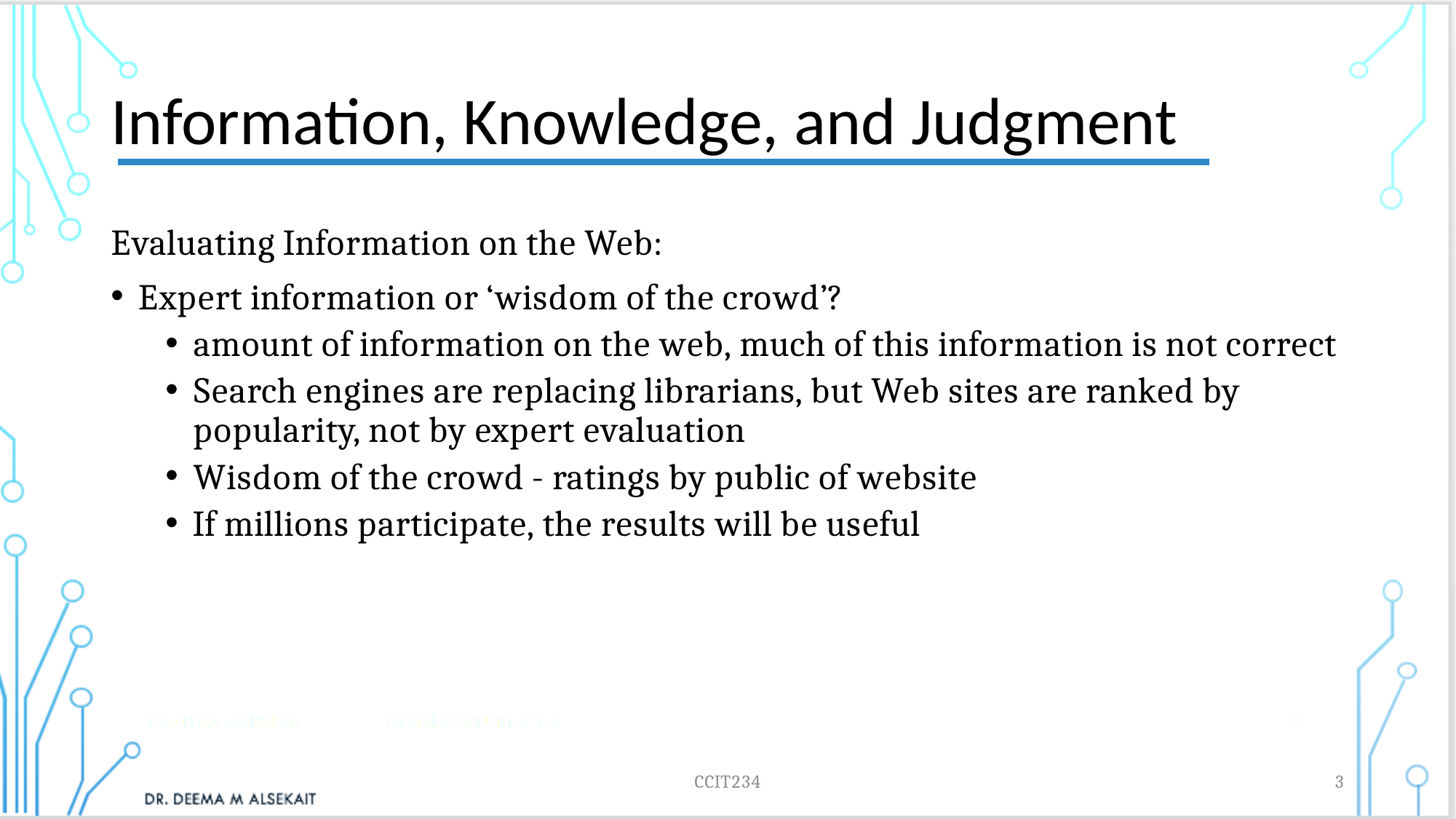

# Information, Knowledge, and Judgment
Evaluating Information on the Web:
Expert information or ‘wisdom of the crowd’?
amount of information on the web, much of this information is not correct
Search engines are replacing librarians, but Web sites are ranked by popularity, not by expert evaluation
Wisdom of the crowd - ratings by public of website
If millions participate, the results will be useful

CCIT234
3